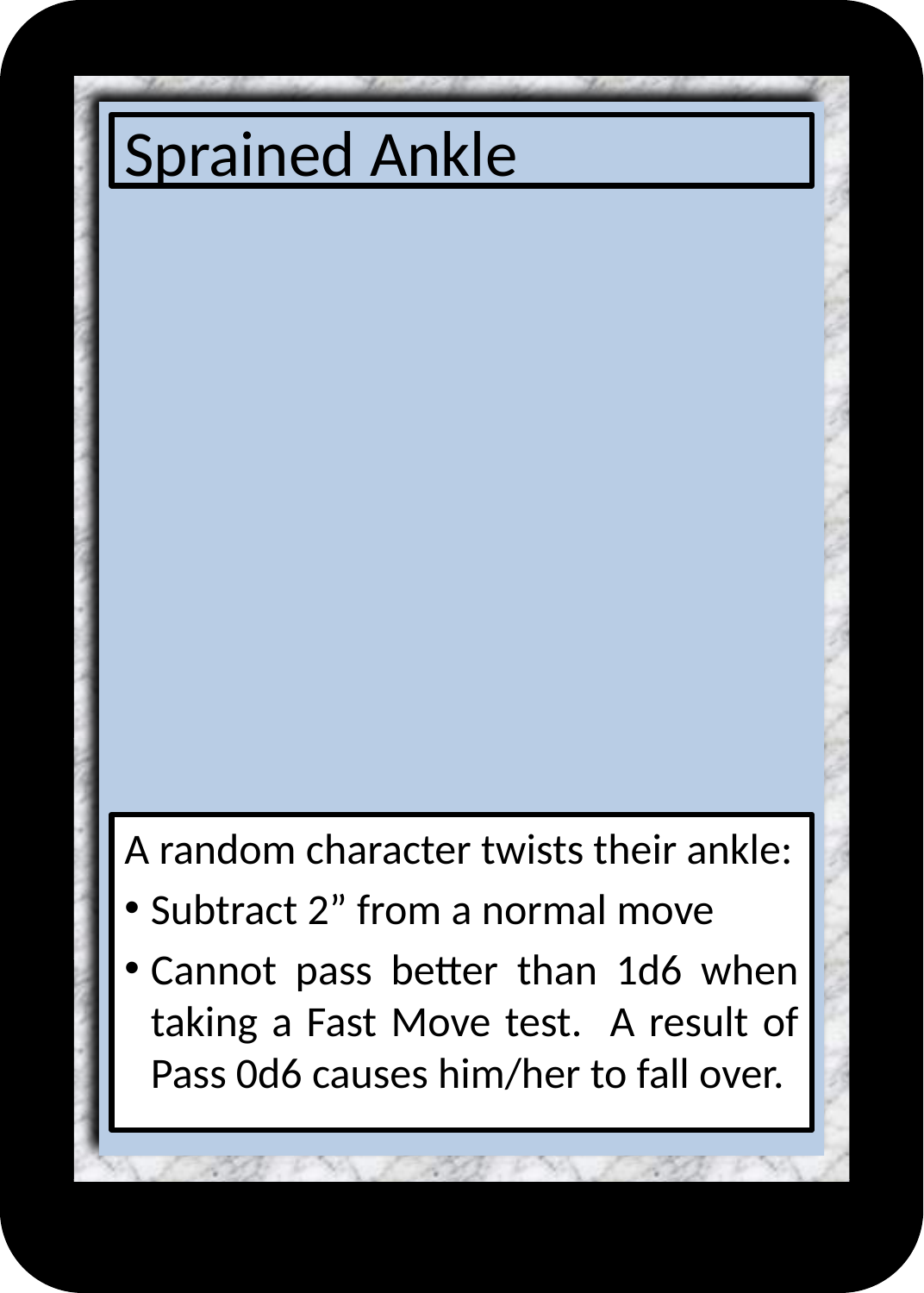

# Sprained Ankle

A random character twists their ankle:
Subtract 2” from a normal move
Cannot pass better than 1d6 when taking a Fast Move test.  A result of Pass 0d6 causes him/her to fall over.